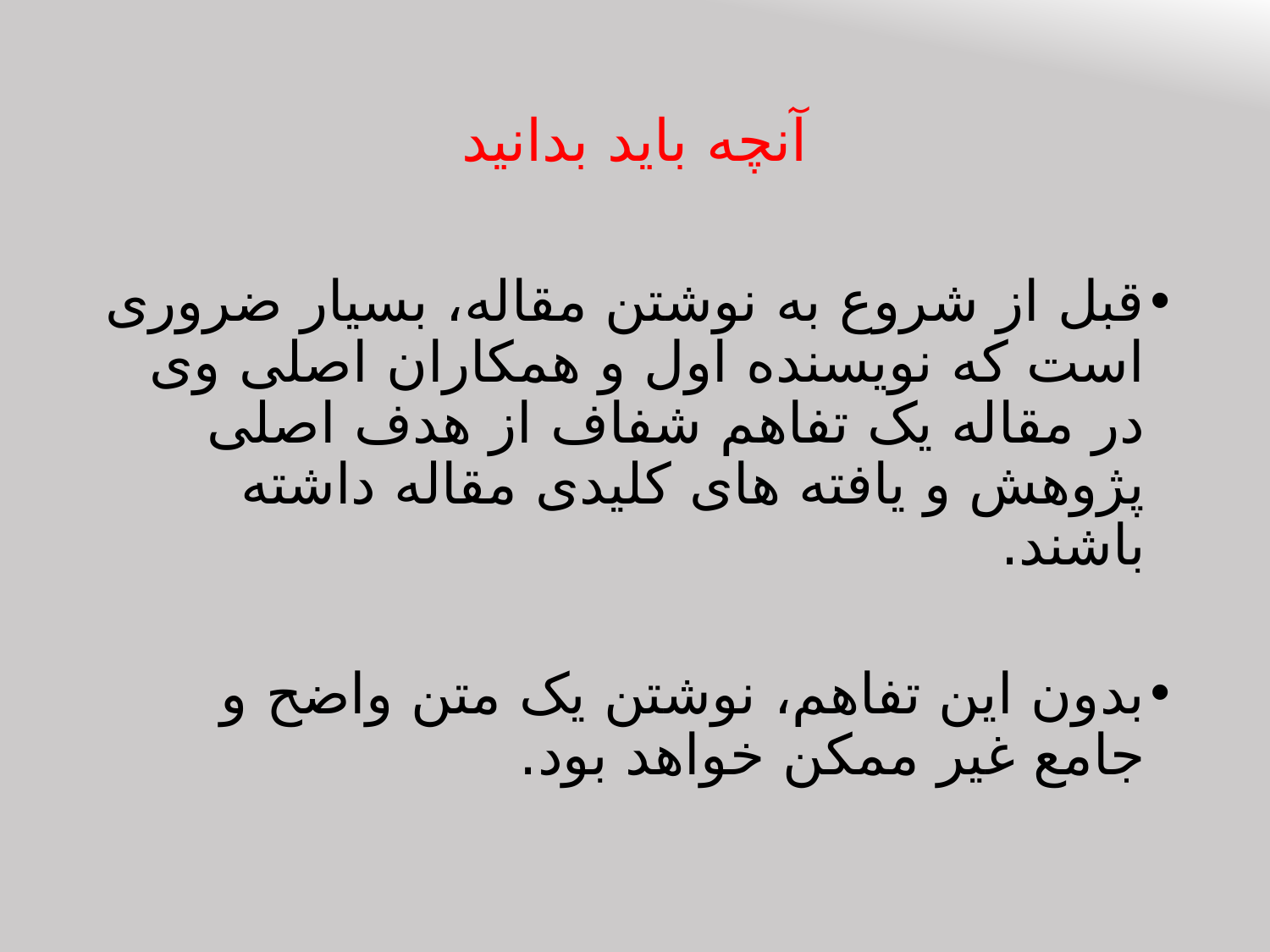

# آنچه باید بدانید
قبل از شروع به نوشتن مقاله، بسیار ضروری است که نویسنده اول و همکاران اصلی وی در مقاله یک تفاهم شفاف از هدف اصلی پژوهش و یافته های کلیدی مقاله داشته باشند.

بدون این تفاهم، نوشتن یک متن واضح و جامع غیر ممکن خواهد بود.